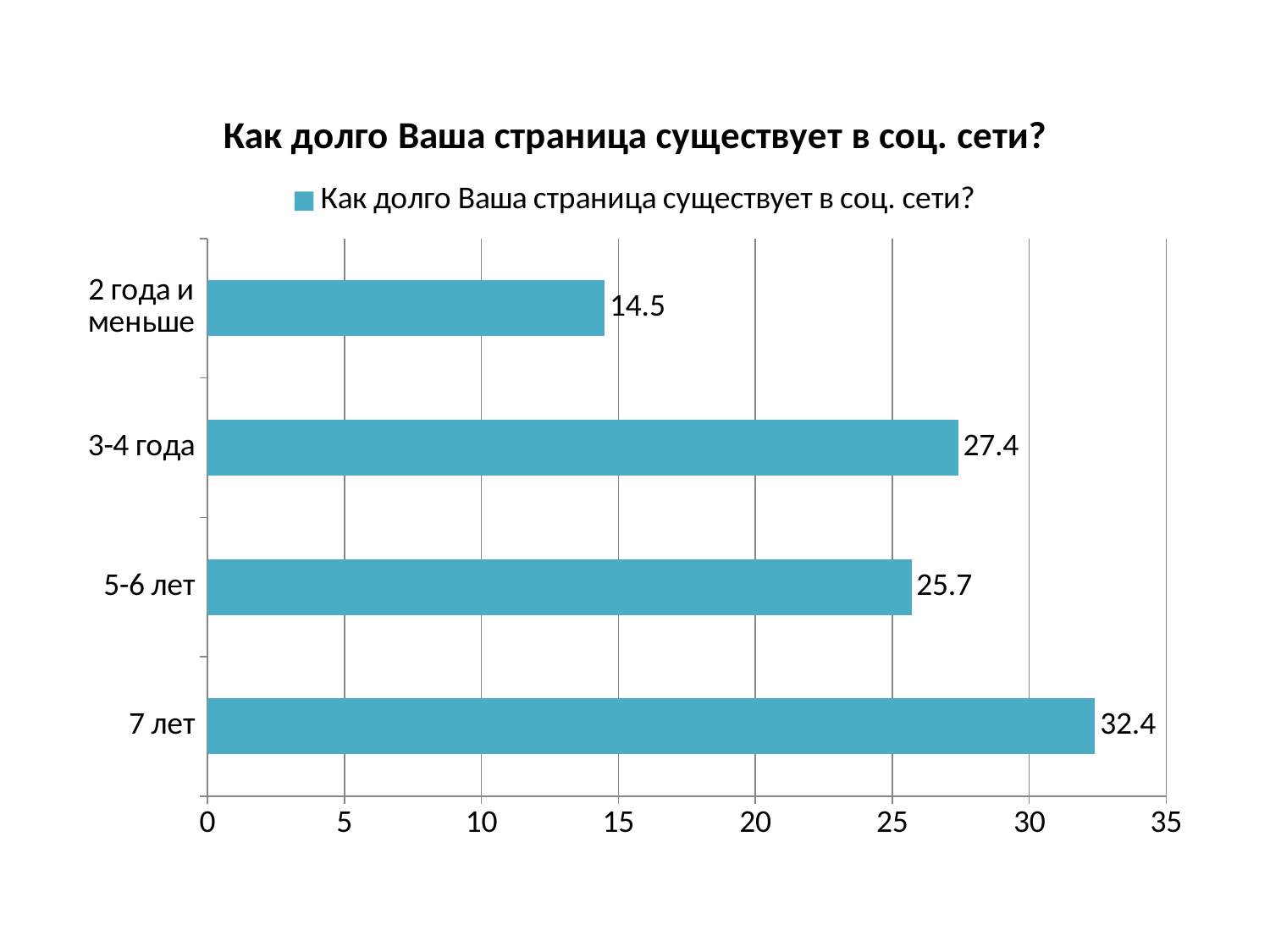

### Chart: Как долго Ваша страница существует в соц. сети?

| Category | Как долго Ваша страница существует в соц. сети? |
|---|---|
| 7 лет | 32.4 |
| 5-6 лет | 25.7 |
| 3-4 года | 27.4 |
| 2 года и меньше | 14.5 |